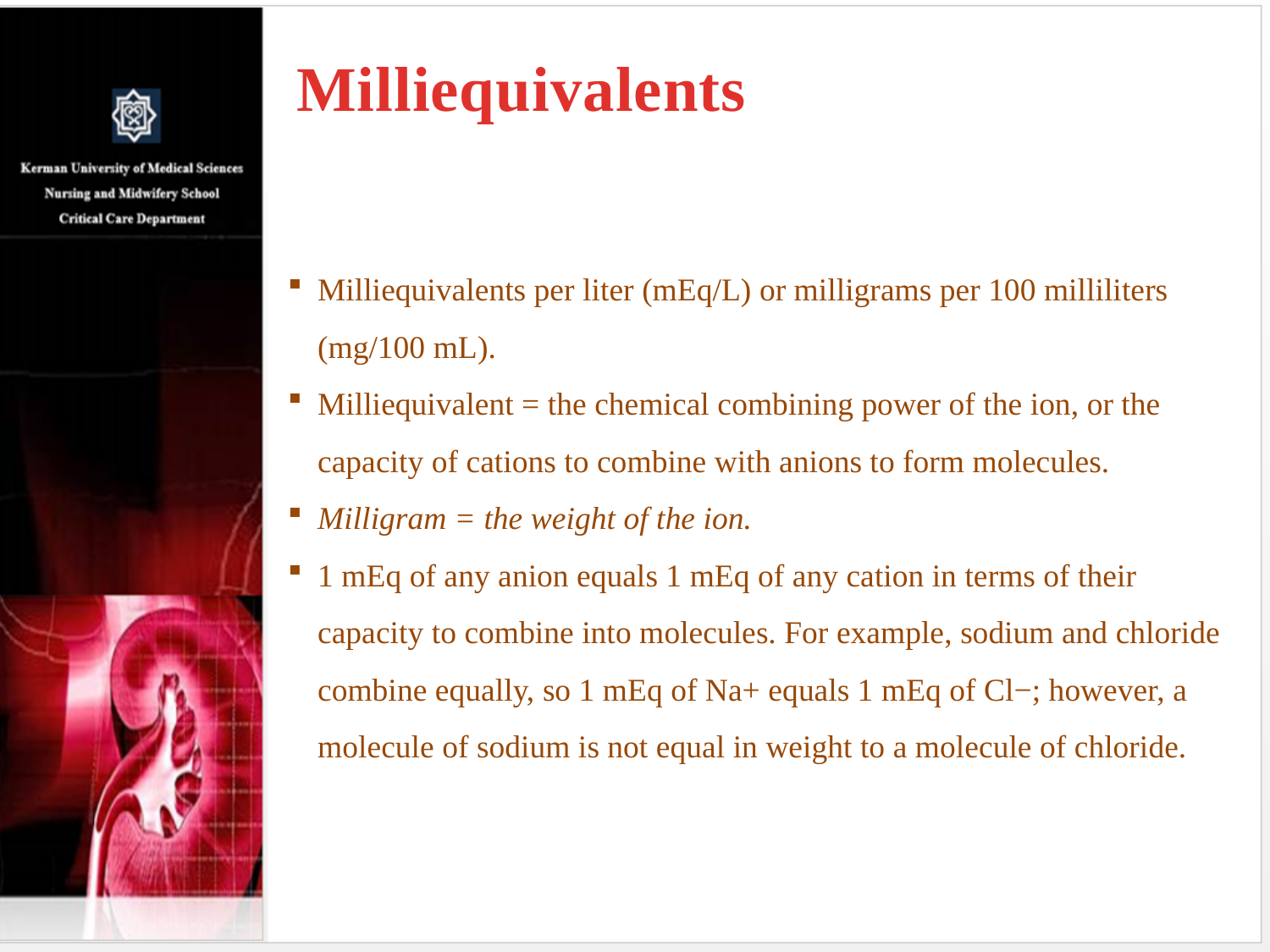

# Milliequivalents
Milliequivalents per liter (mEq/L) or milligrams per 100 milliliters (mg/100 mL).
Milliequivalent = the chemical combining power of the ion, or the capacity of cations to combine with anions to form molecules.
Milligram = the weight of the ion.
1 mEq of any anion equals 1 mEq of any cation in terms of their capacity to combine into molecules. For example, sodium and chloride combine equally, so 1 mEq of Na+ equals 1 mEq of Cl−; however, a molecule of sodium is not equal in weight to a molecule of chloride.